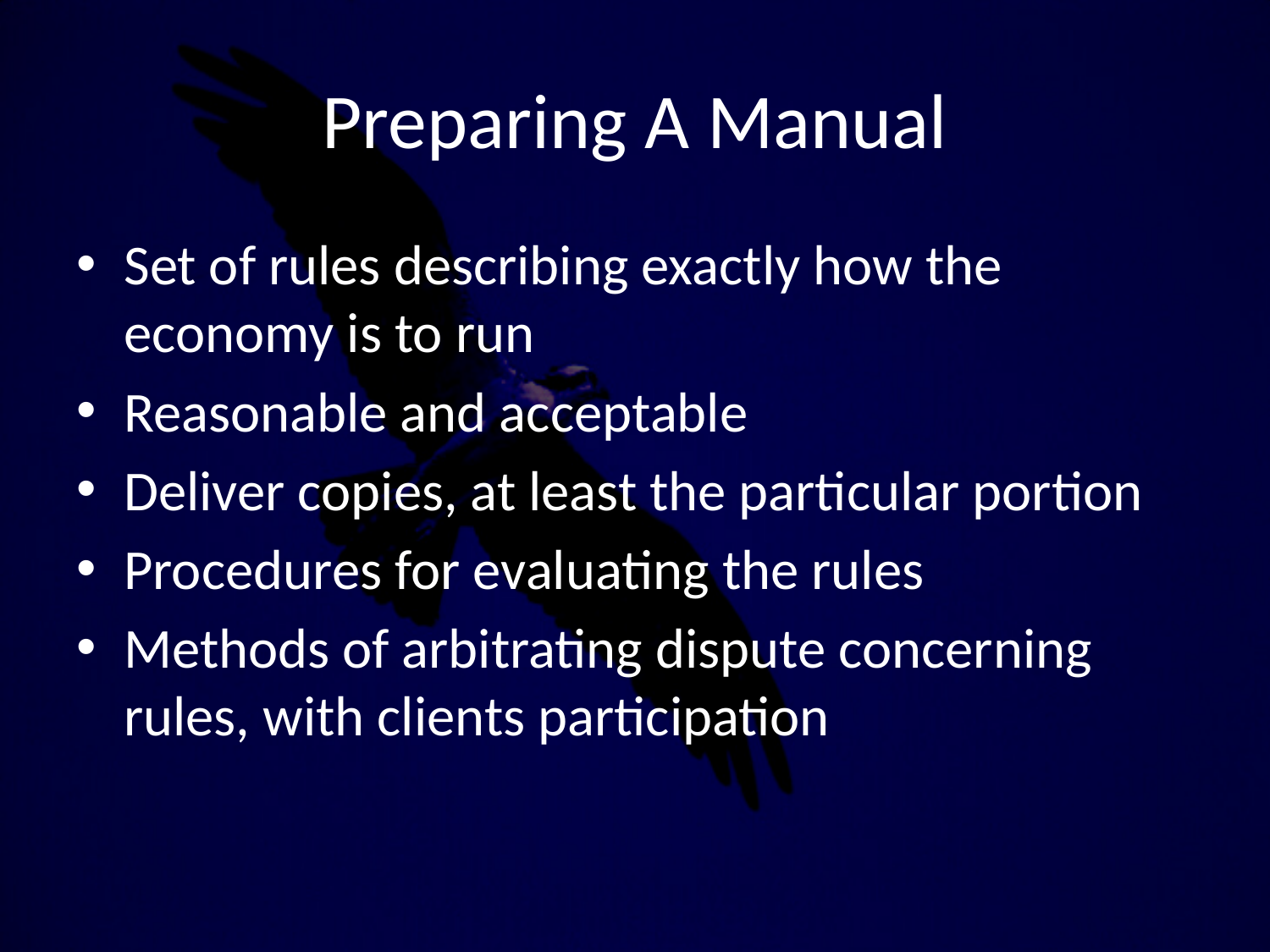

# Preparing A Manual
Set of rules describing exactly how the economy is to run
Reasonable and acceptable
Deliver copies, at least the particular portion
Procedures for evaluating the rules
Methods of arbitrating dispute concerning rules, with clients participation